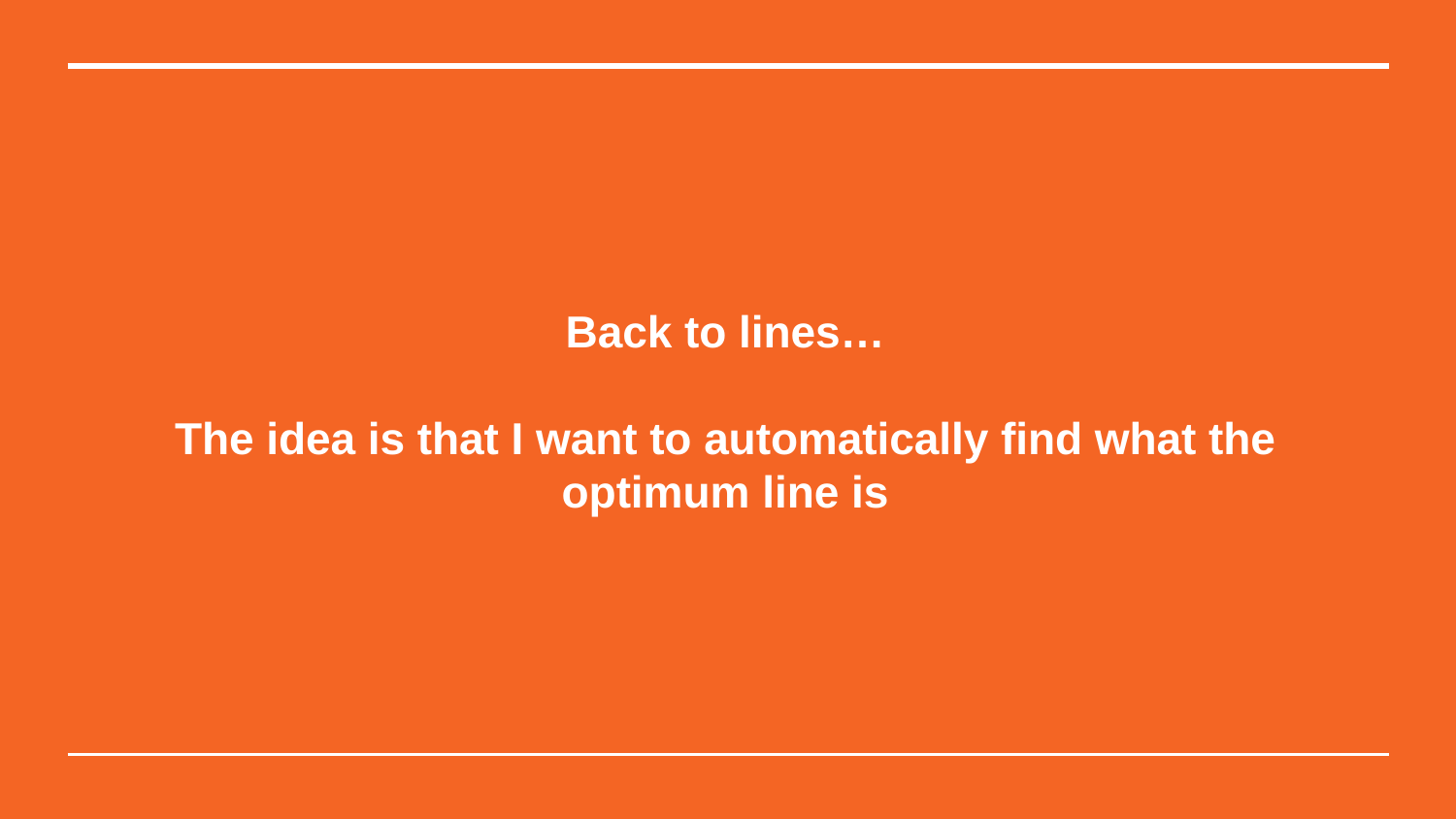

# Back to lines…

The idea is that I want to automatically find what the optimum line is